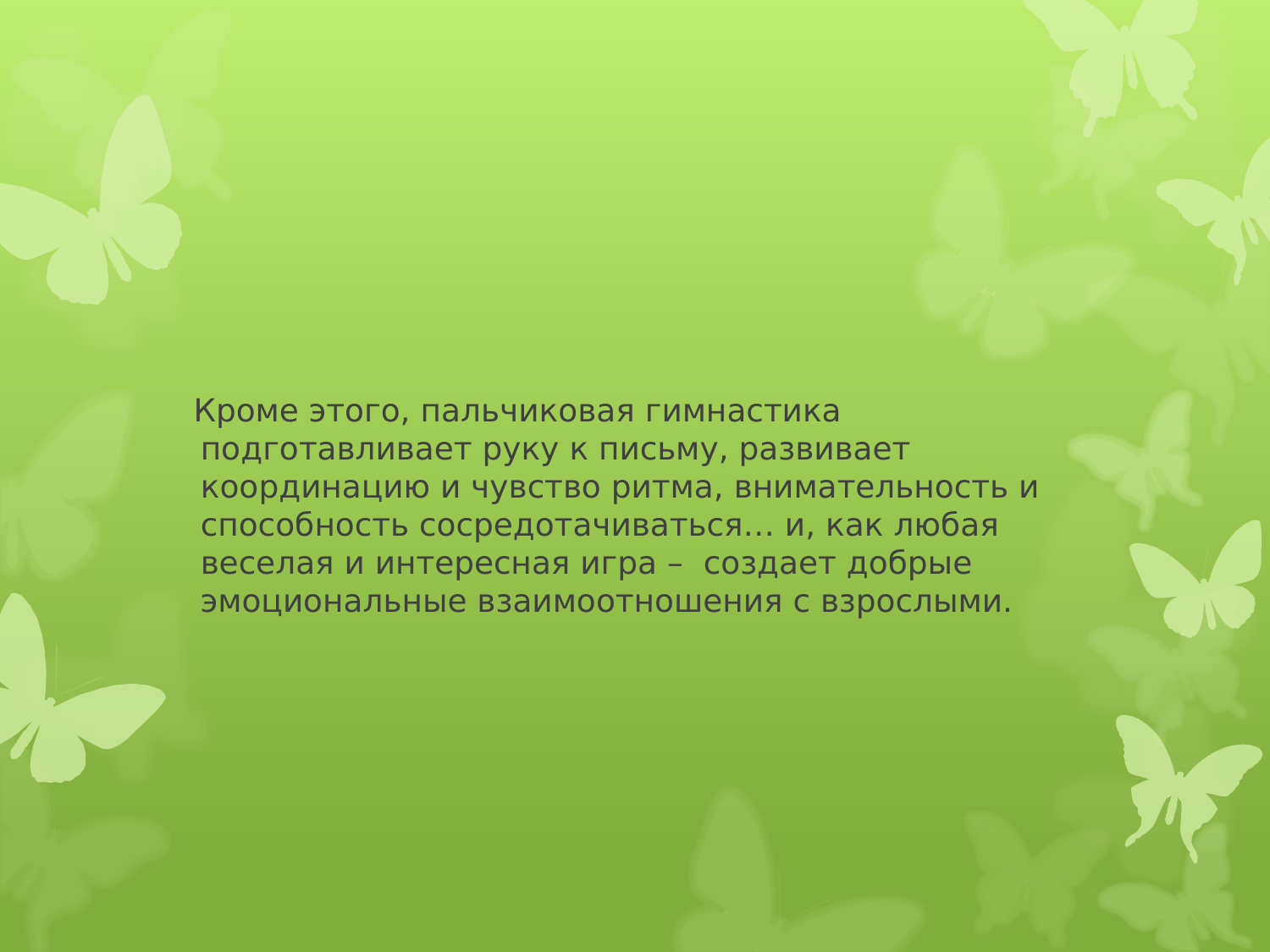

Кроме этого, пальчиковая гимнастика подготавливает руку к письму, развивает координацию и чувство ритма, внимательность и способность сосредотачиваться… и, как любая веселая и интересная игра –  создает добрые эмоциональные взаимоотношения с взрослыми.